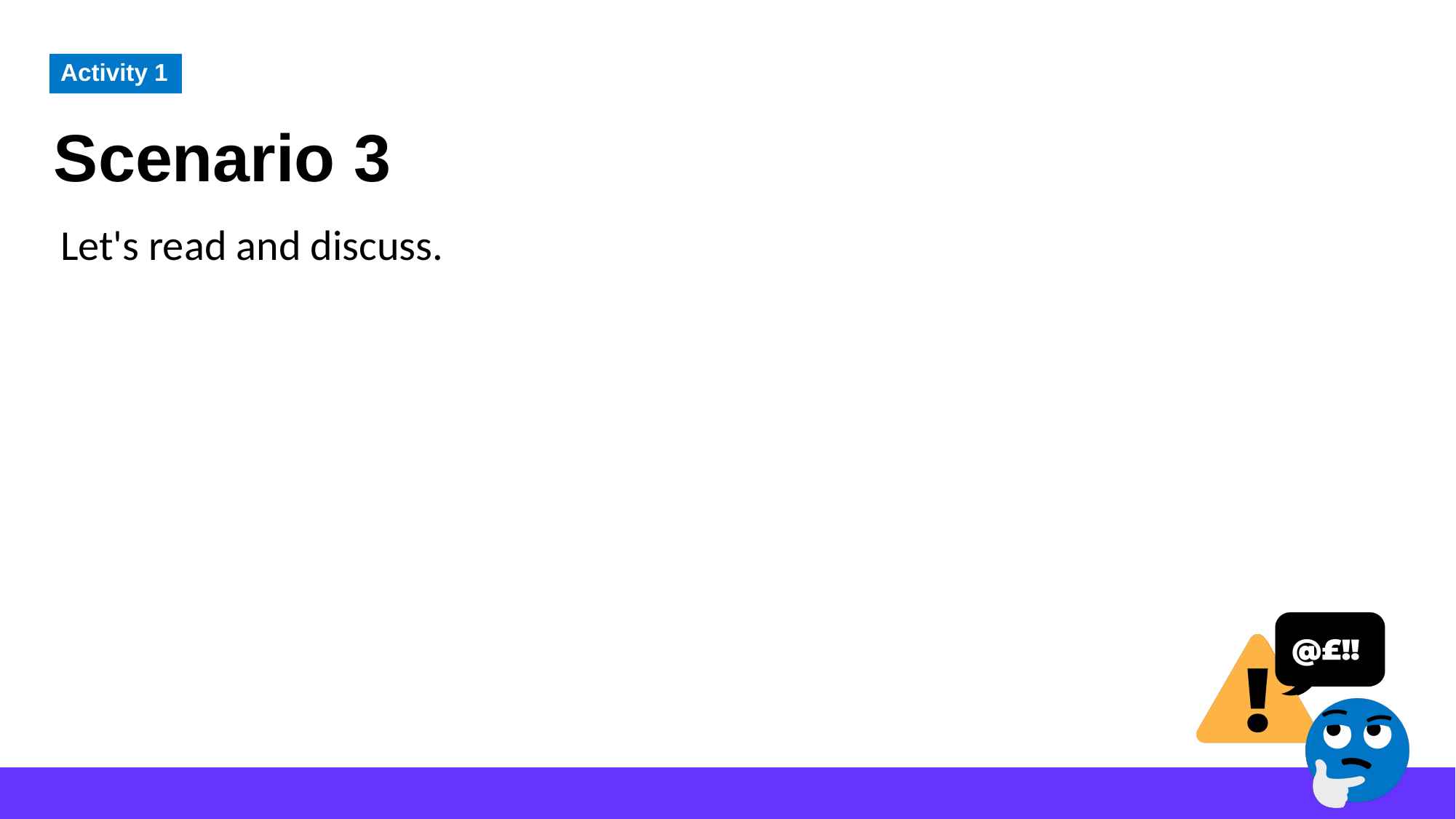

Scenario 3
Activity 1
Let's read and discuss.